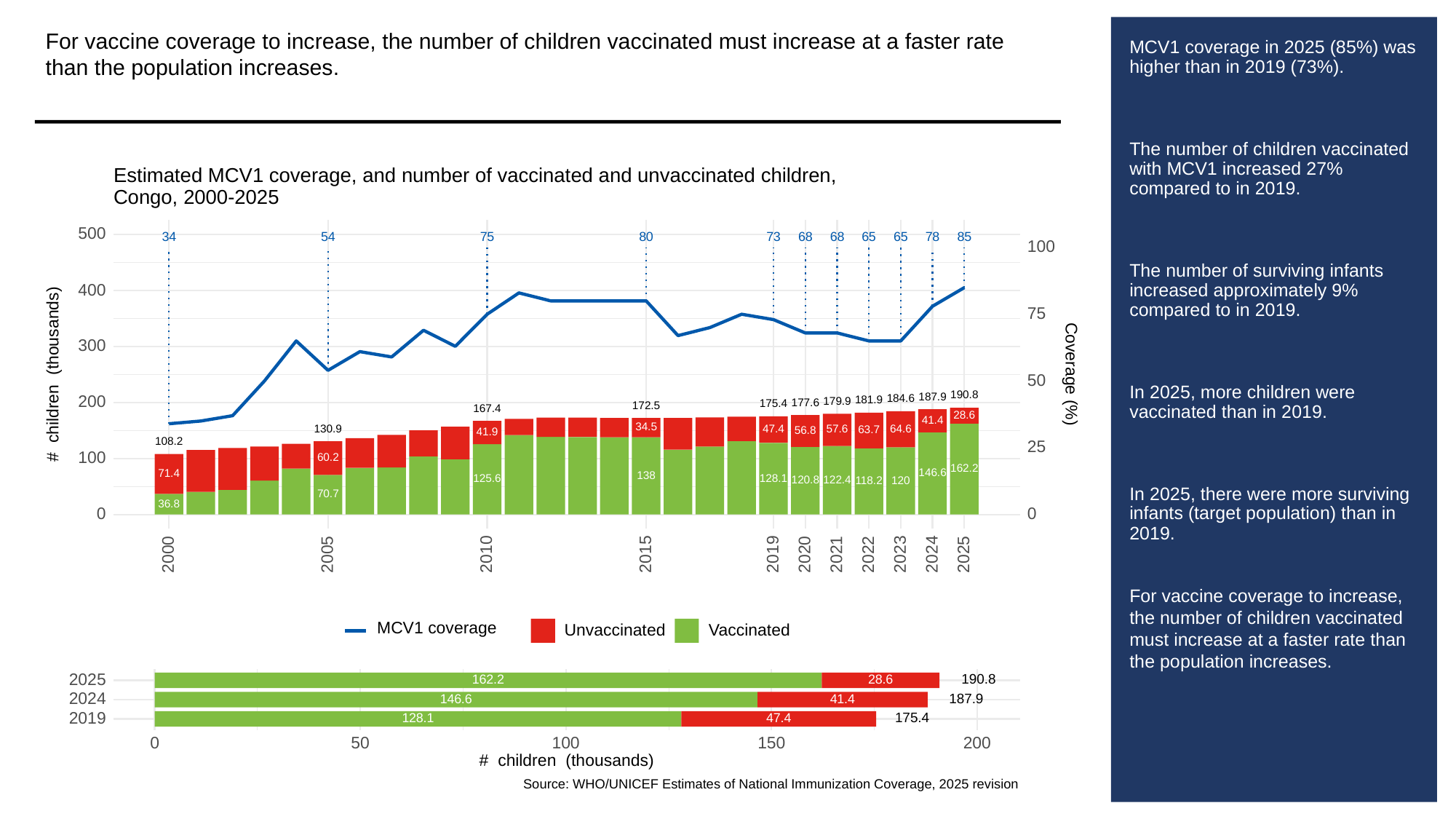

For vaccine coverage to increase, the number of children vaccinated must increase at a faster rate than the population increases.
# MCV1 coverage in 2025 (85%) was higher than in 2019 (73%).

The number of children vaccinated with MCV1 increased 27% compared to in 2019.

The number of surviving infants increased approximately 9% compared to in 2019.

In 2025, more children were vaccinated than in 2019.

In 2025, there were more surviving infants (target population) than in 2019.

For vaccine coverage to increase, the number of children vaccinated must increase at a faster rate than the population increases.

Estimated MCV1 coverage, and number of vaccinated and unvaccinated children,
Congo, 2000-2025

500
34
73
80
68
68
65
65
78
85
54
75

100

400

75

300

#  children  (thousands)
Coverage (%)

50
190.8
187.9
184.6
200
181.9
179.9
177.6
175.4
172.5

167.4

28.6

41.4

34.5

130.9
64.6
47.4
57.6
63.7

56.8
41.9

108.2

25

100
60.2

162.2

146.6
71.4
138
128.1

125.6
122.4
120.8
120
118.2

70.7

36.8
0
0

2023
2000
2005
2010
2015
2019
2020
2021
2022
2024
2025

MCV1 coverage
Unvaccinated
Vaccinated

2025
190.8
162.2
28.6

2024
187.9
146.6
41.4

2019
175.4
128.1
47.4

0
50
100
150
200
#  children  (thousands)
Source: WHO/UNICEF Estimates of National Immunization Coverage, 2025 revision